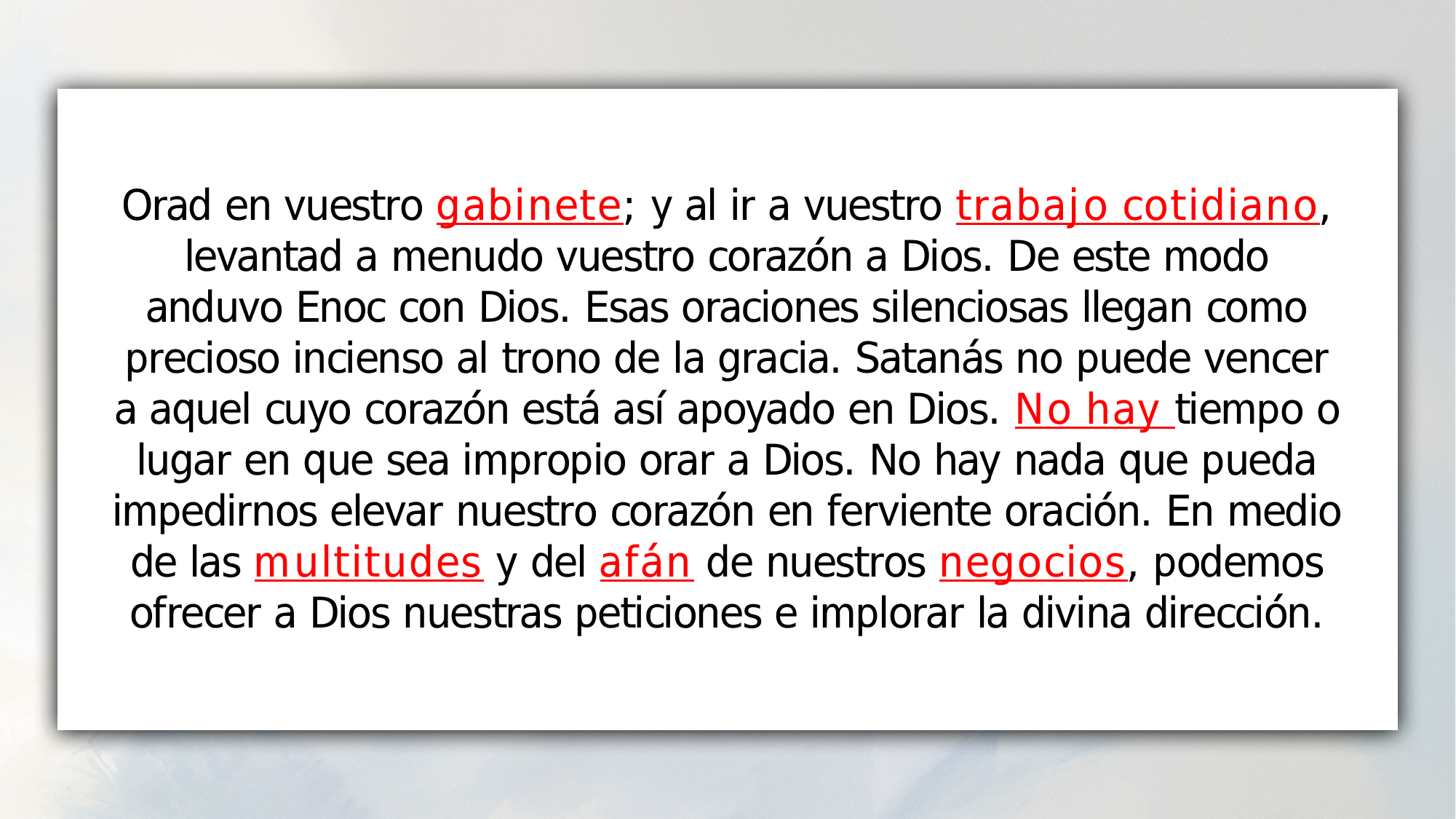

Orad en vuestro gabinete; y al ir a vuestro trabajo cotidiano, levantad a menudo vuestro corazón a Dios. De este modo anduvo Enoc con Dios. Esas oraciones silenciosas llegan como precioso incienso al trono de la gracia. Satanás no puede vencer a aquel cuyo corazón está así apoyado en Dios. No hay tiempo o lugar en que sea impropio orar a Dios. No hay nada que pueda impedirnos elevar nuestro corazón en ferviente oración. En medio de las multitudes y del afán de nuestros negocios, podemos ofrecer a Dios nuestras peticiones e implorar la divina dirección.